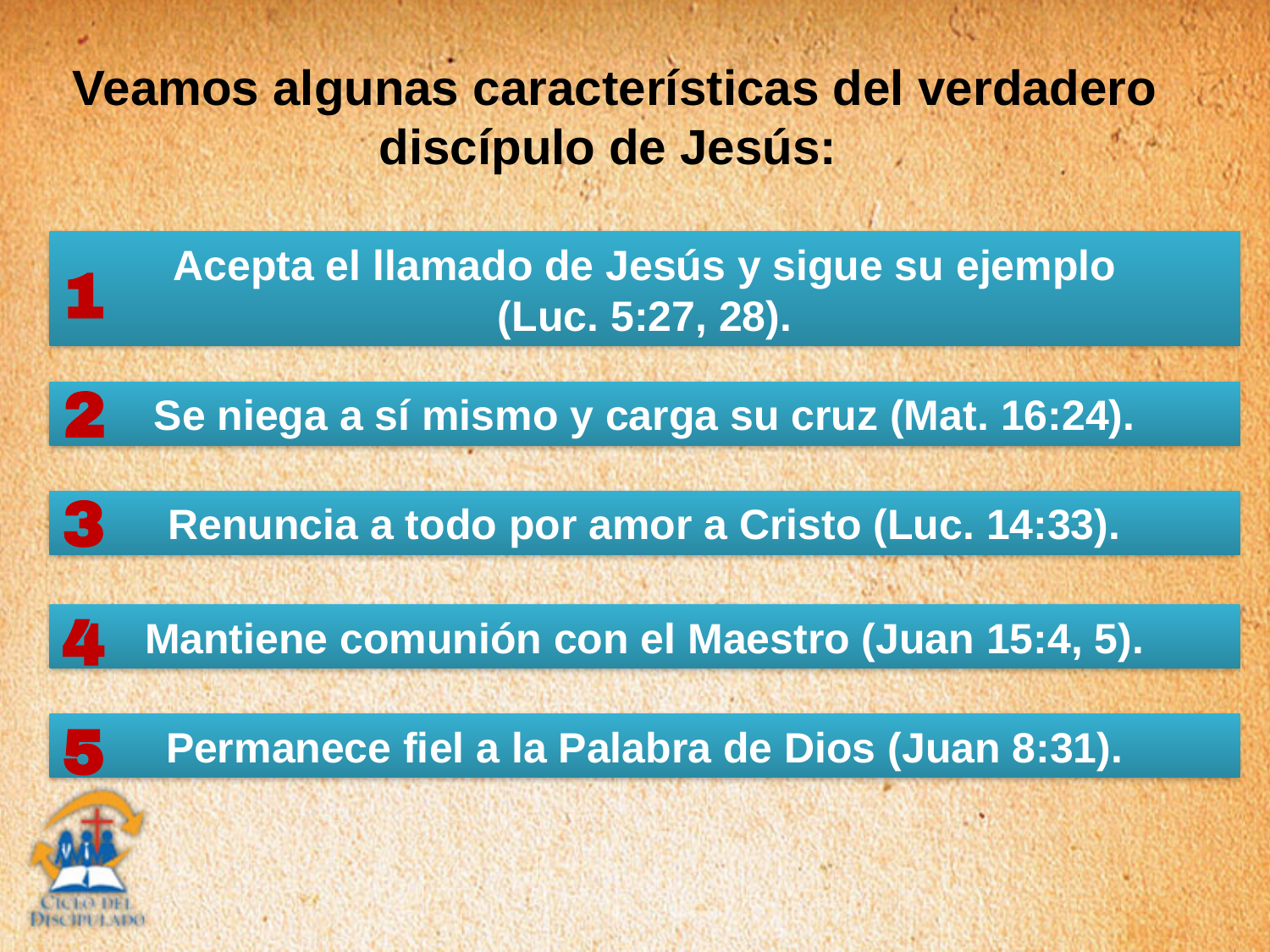

Veamos algunas características del verdadero discípulo de Jesús:
Acepta el llamado de Jesús y sigue su ejemplo
(Luc. 5:27, 28).
1
2
Se niega a sí mismo y carga su cruz (Mat. 16:24).
3
Renuncia a todo por amor a Cristo (Luc. 14:33).
4
Mantiene comunión con el Maestro (Juan 15:4, 5).
5
Permanece fiel a la Palabra de Dios (Juan 8:31).